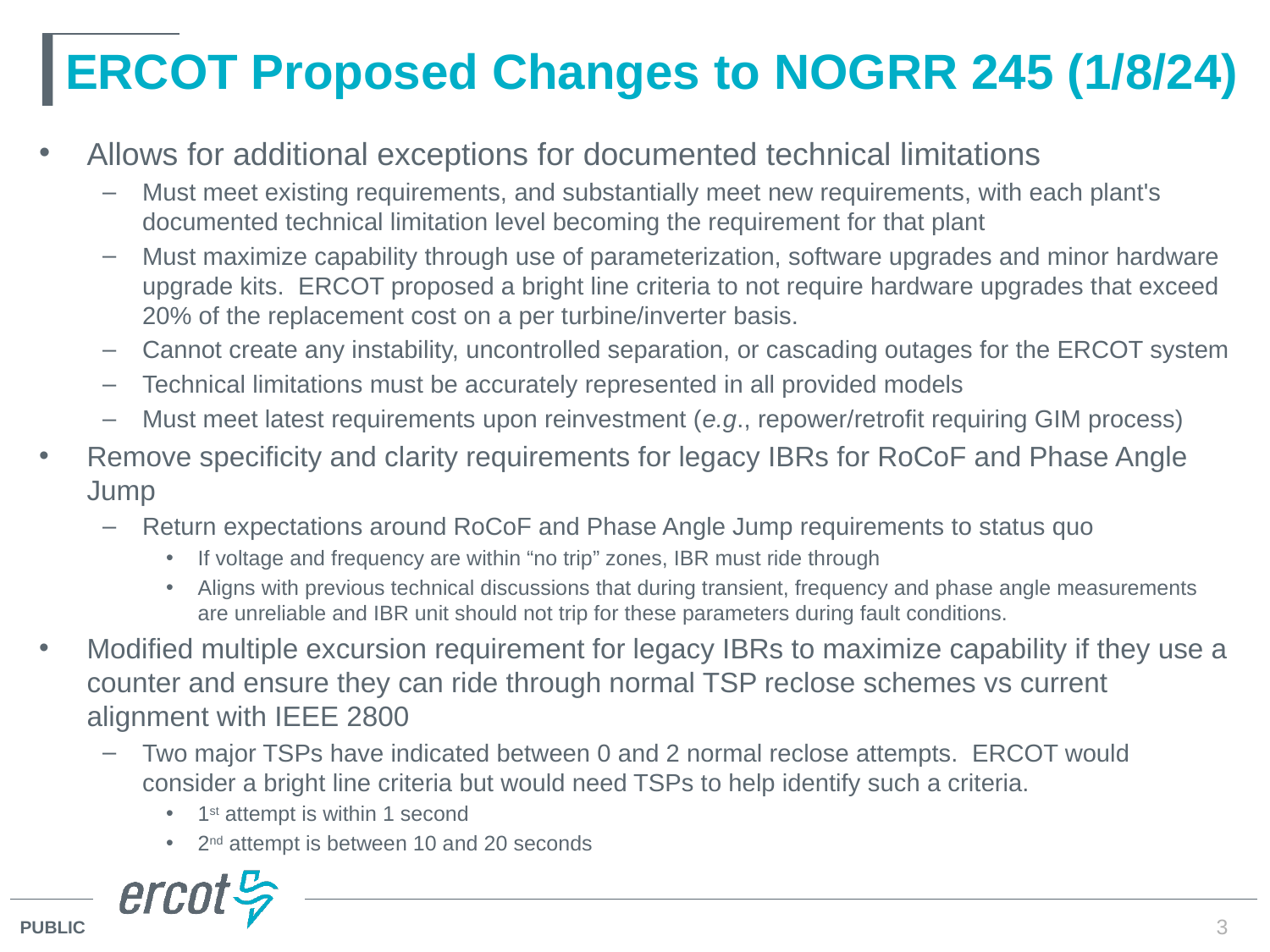

# ERCOT Proposed Changes to NOGRR 245 (1/8/24)
Allows for additional exceptions for documented technical limitations
Must meet existing requirements, and substantially meet new requirements, with each plant's documented technical limitation level becoming the requirement for that plant
Must maximize capability through use of parameterization, software upgrades and minor hardware upgrade kits.  ERCOT proposed a bright line criteria to not require hardware upgrades that exceed 20% of the replacement cost on a per turbine/inverter basis.
Cannot create any instability, uncontrolled separation, or cascading outages for the ERCOT system
Technical limitations must be accurately represented in all provided models
Must meet latest requirements upon reinvestment (e.g., repower/retrofit requiring GIM process)
Remove specificity and clarity requirements for legacy IBRs for RoCoF and Phase Angle Jump
Return expectations around RoCoF and Phase Angle Jump requirements to status quo
If voltage and frequency are within “no trip” zones, IBR must ride through
Aligns with previous technical discussions that during transient, frequency and phase angle measurements are unreliable and IBR unit should not trip for these parameters during fault conditions.
Modified multiple excursion requirement for legacy IBRs to maximize capability if they use a counter and ensure they can ride through normal TSP reclose schemes vs current alignment with IEEE 2800
Two major TSPs have indicated between 0 and 2 normal reclose attempts.  ERCOT would consider a bright line criteria but would need TSPs to help identify such a criteria.
1st attempt is within 1 second
2nd attempt is between 10 and 20 seconds

3